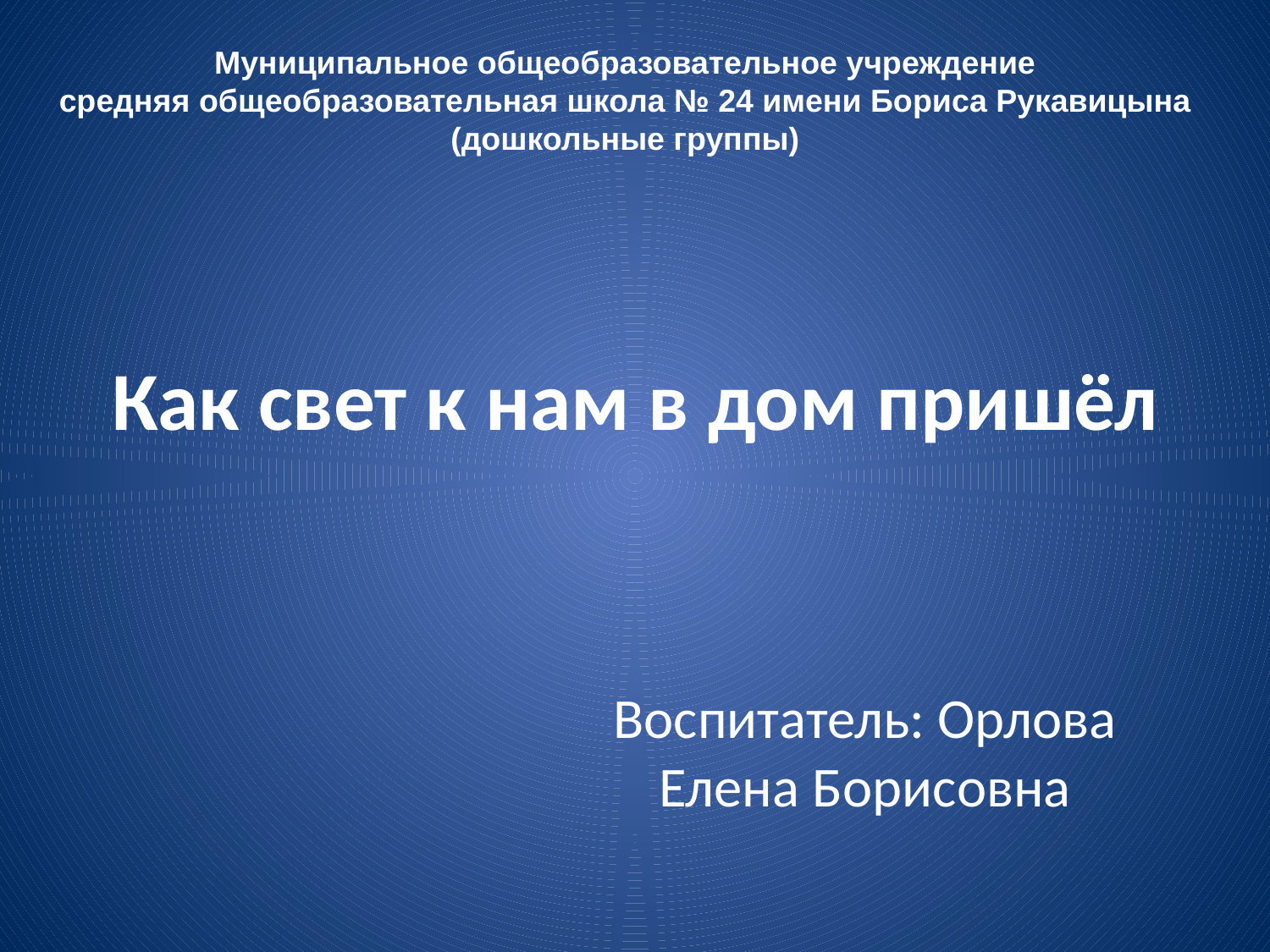

Муниципальное общеобразовательное учреждение
средняя общеобразовательная школа № 24 имени Бориса Рукавицына
(дошкольные группы)
# Как свет к нам в дом пришёл
Воспитатель: Орлова Елена Борисовна